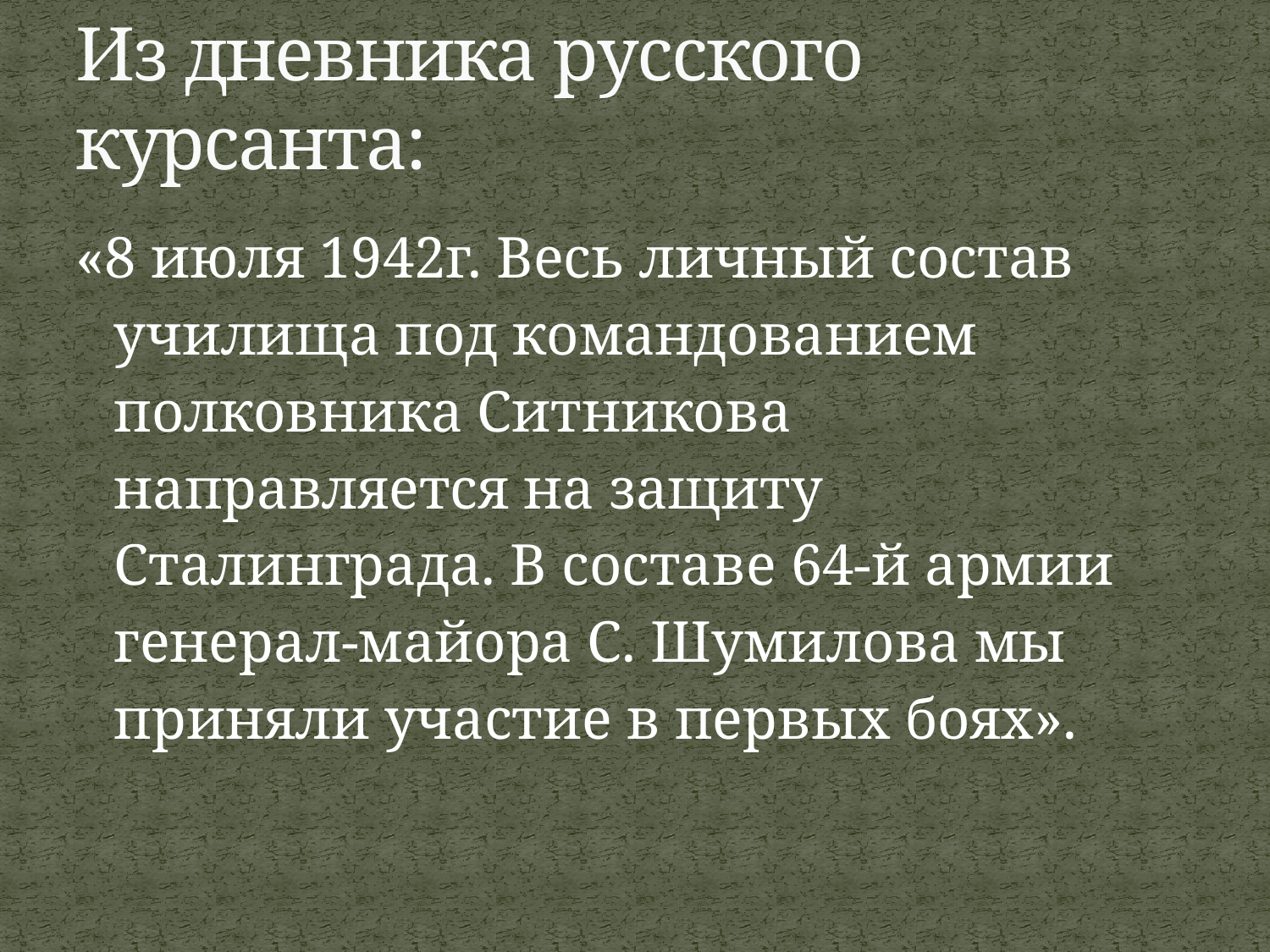

# Из дневника русского курсанта:
«8 июля 1942г. Весь личный состав училища под командованием полковника Ситникова направляется на защиту Сталинграда. В составе 64-й армии генерал-майора С. Шумилова мы приняли участие в первых боях».